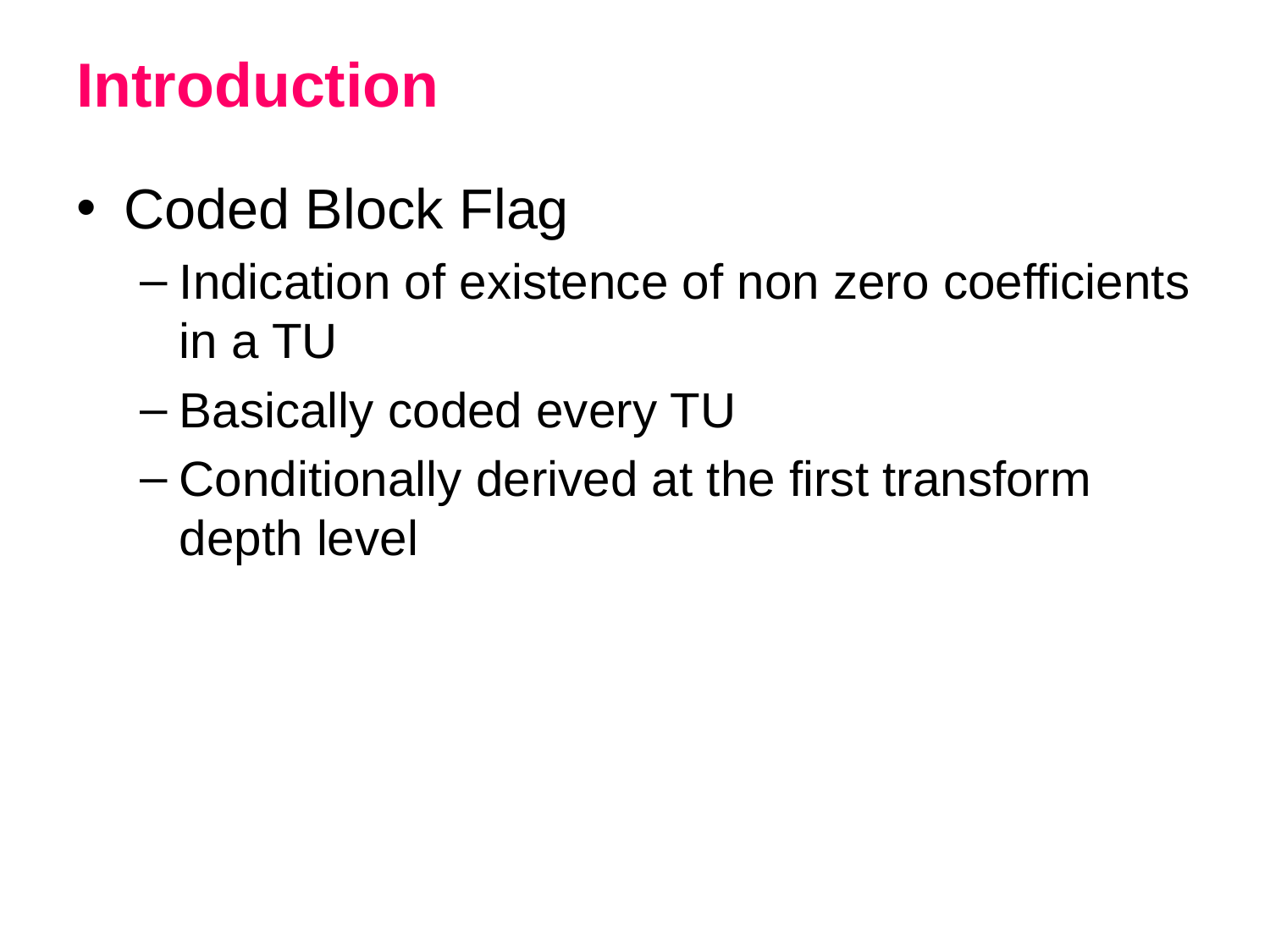

# Introduction
Coded Block Flag
Indication of existence of non zero coefficients in a TU
Basically coded every TU
Conditionally derived at the first transform depth level